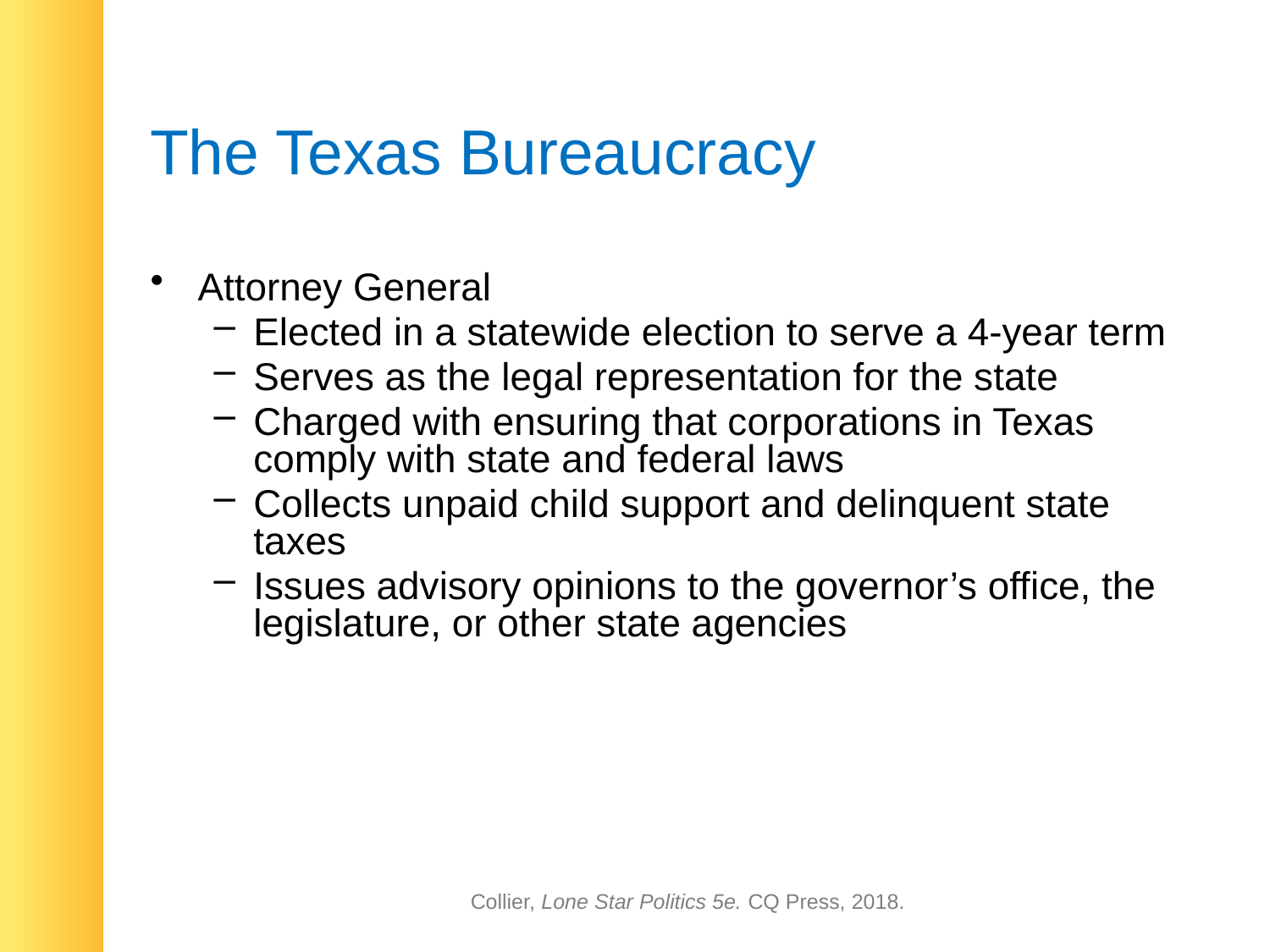

# The Texas Bureaucracy
Attorney General
Elected in a statewide election to serve a 4-year term
Serves as the legal representation for the state
Charged with ensuring that corporations in Texas comply with state and federal laws
Collects unpaid child support and delinquent state taxes
Issues advisory opinions to the governor’s office, the legislature, or other state agencies
Collier, Lone Star Politics 5e. CQ Press, 2018.